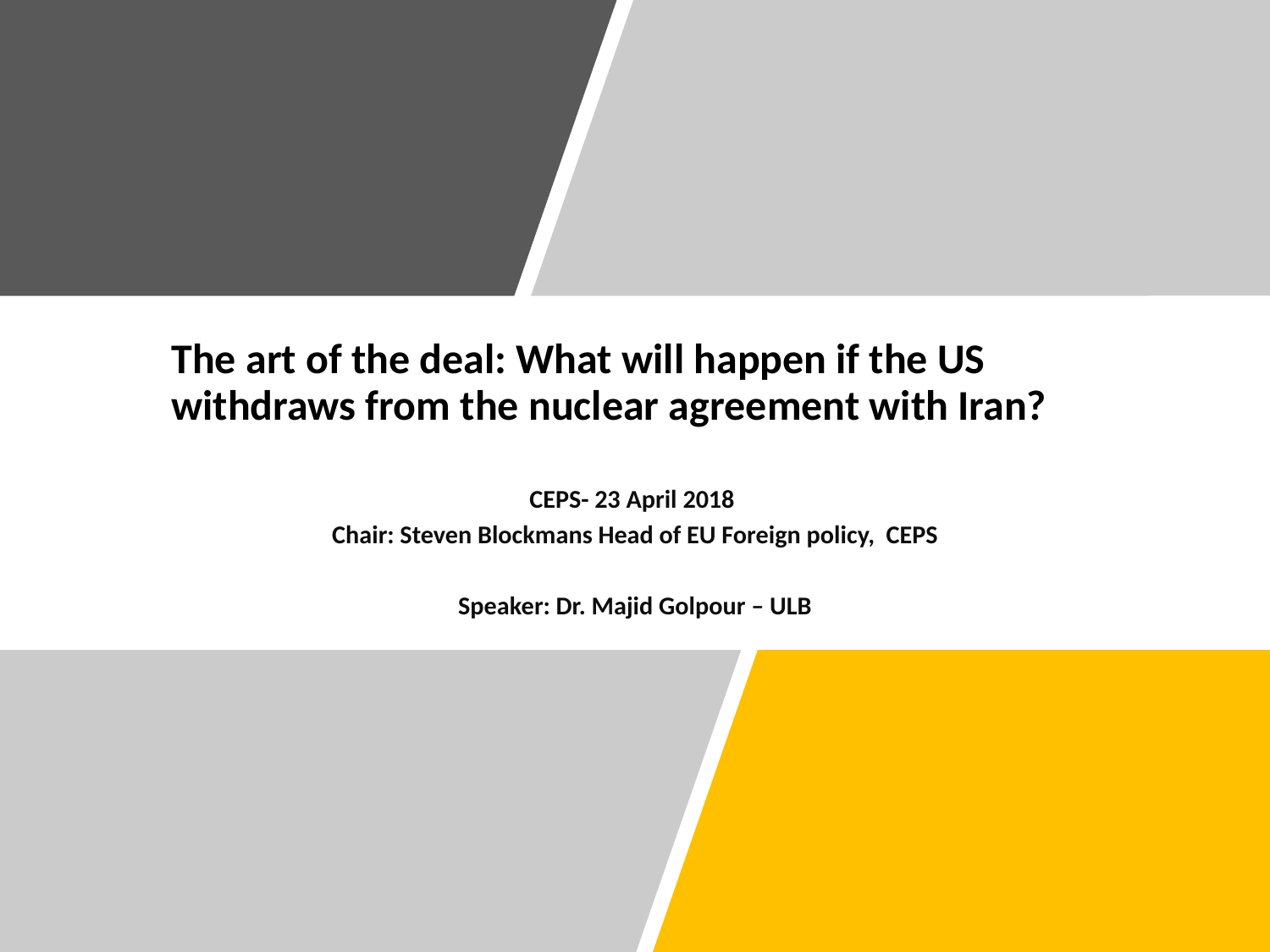

# The art of the deal: What will happen if the US withdraws from the nuclear agreement with Iran?
CEPS- 23 April 2018
Chair: Steven Blockmans Head of EU Foreign policy,  CEPS

Speaker: Dr. Majid Golpour – ULB